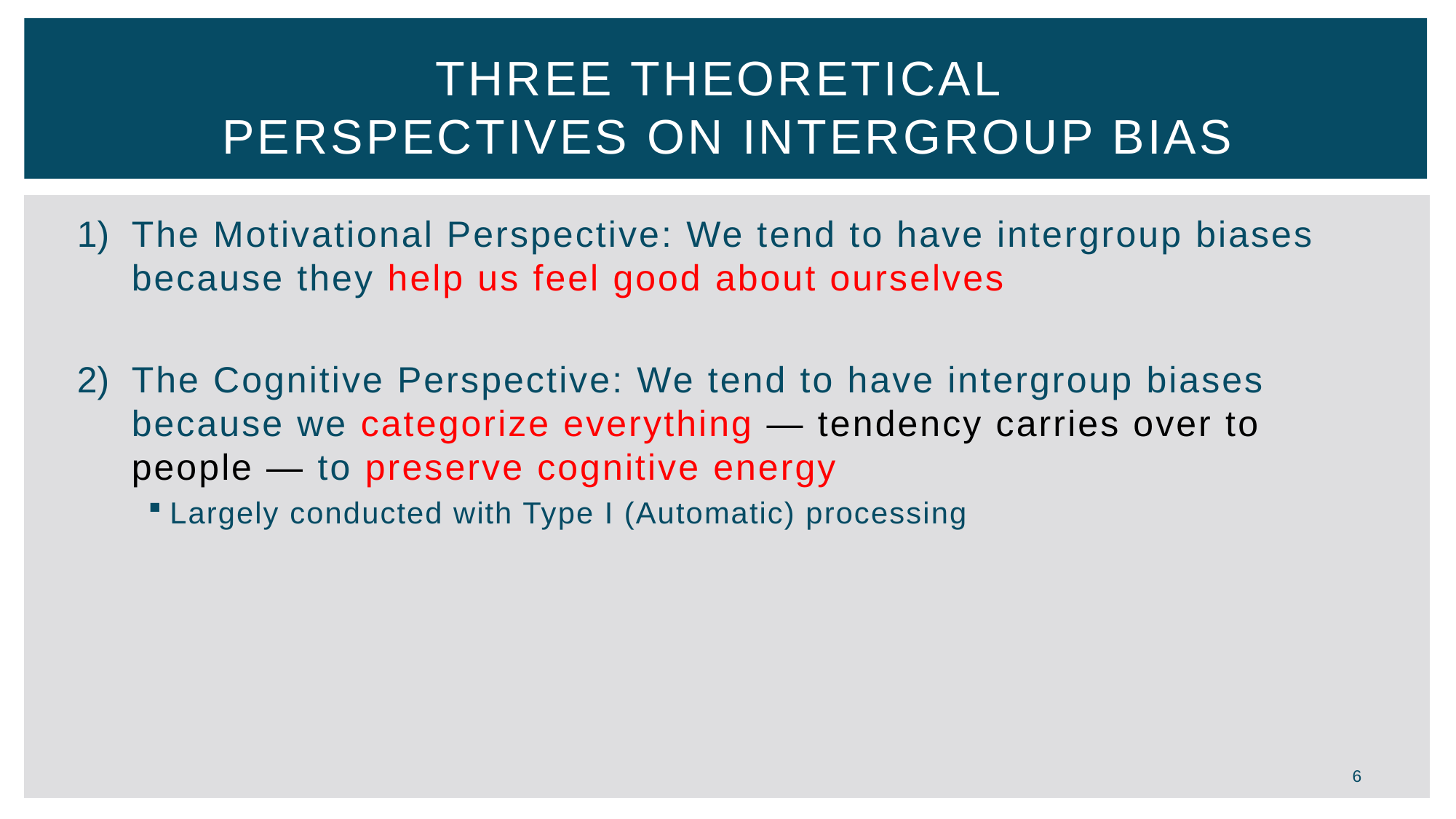

# Three Theoretical Perspectives on Intergroup Bias
The Motivational Perspective: We tend to have intergroup biases because they help us feel good about ourselves

The Cognitive Perspective: We tend to have intergroup biases because we categorize everything — tendency carries over to people — to preserve cognitive energy
Largely conducted with Type I (Automatic) processing

6